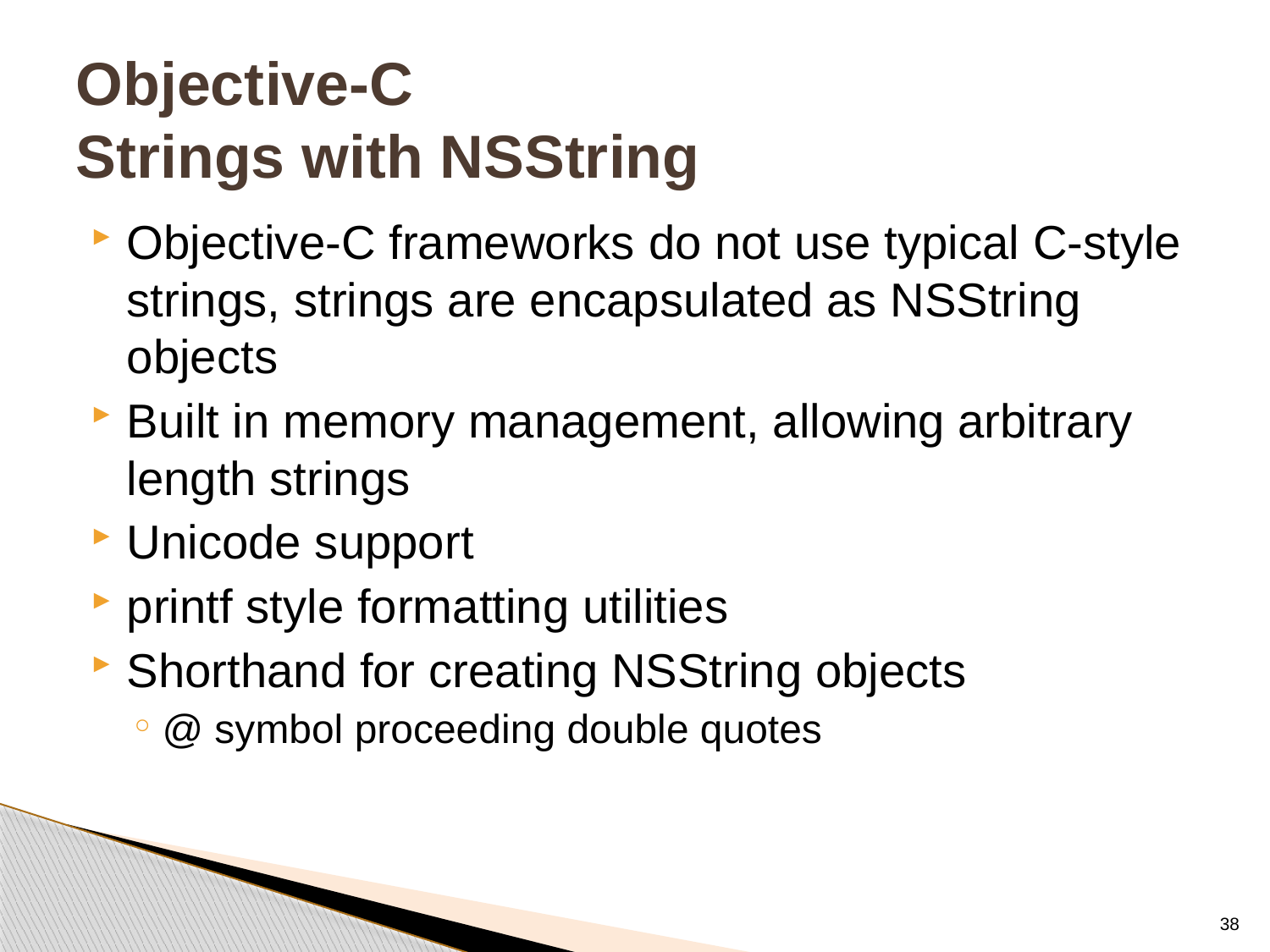

# Objective-C Strings with NSString
Objective-C frameworks do not use typical C-style strings, strings are encapsulated as NSString objects
Built in memory management, allowing arbitrary length strings
Unicode support
printf style formatting utilities
Shorthand for creating NSString objects
@ symbol proceeding double quotes
38